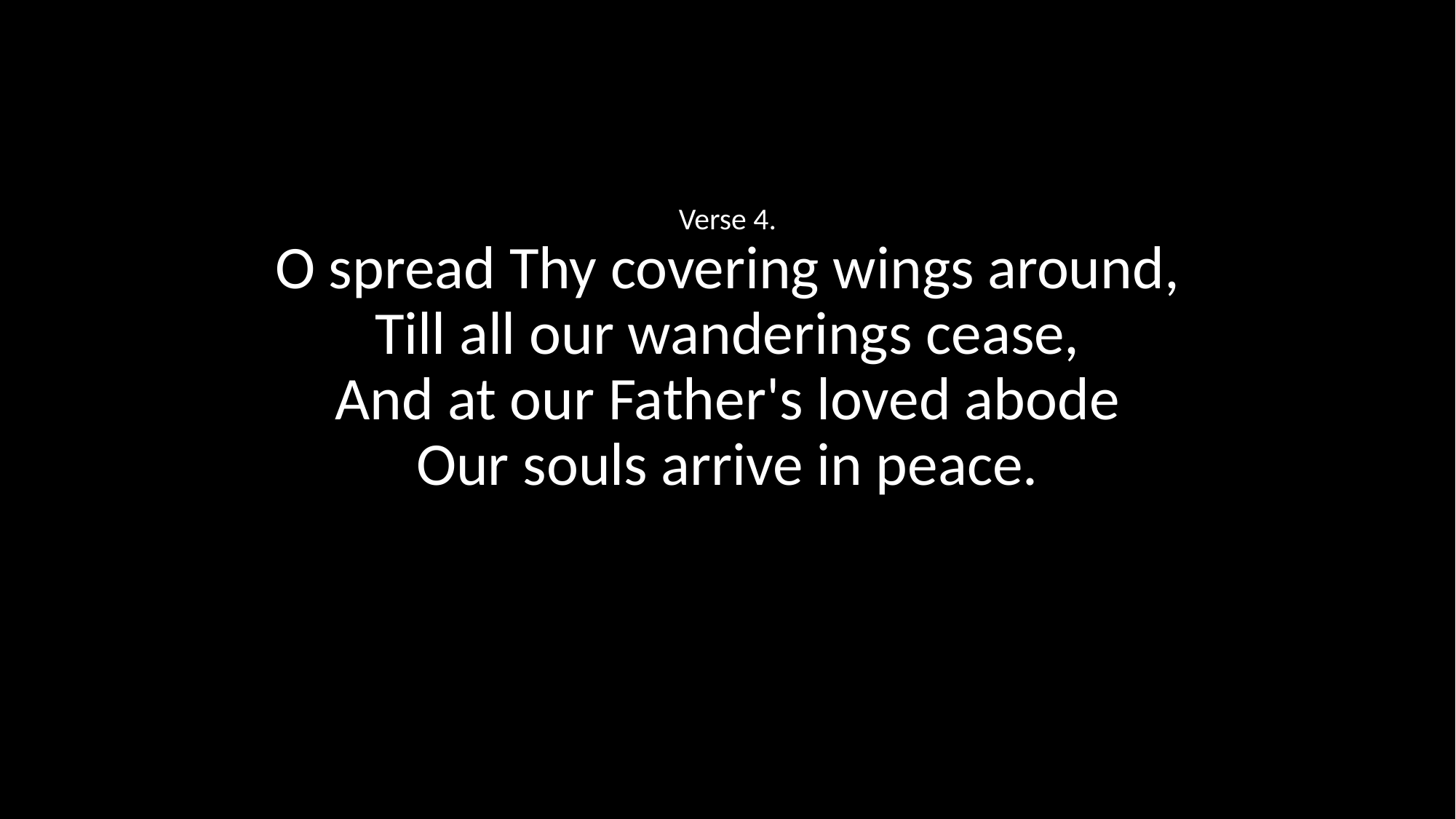

Verse 4.
O spread Thy covering wings around,
Till all our wanderings cease,
And at our Father's loved abode
Our souls arrive in peace.